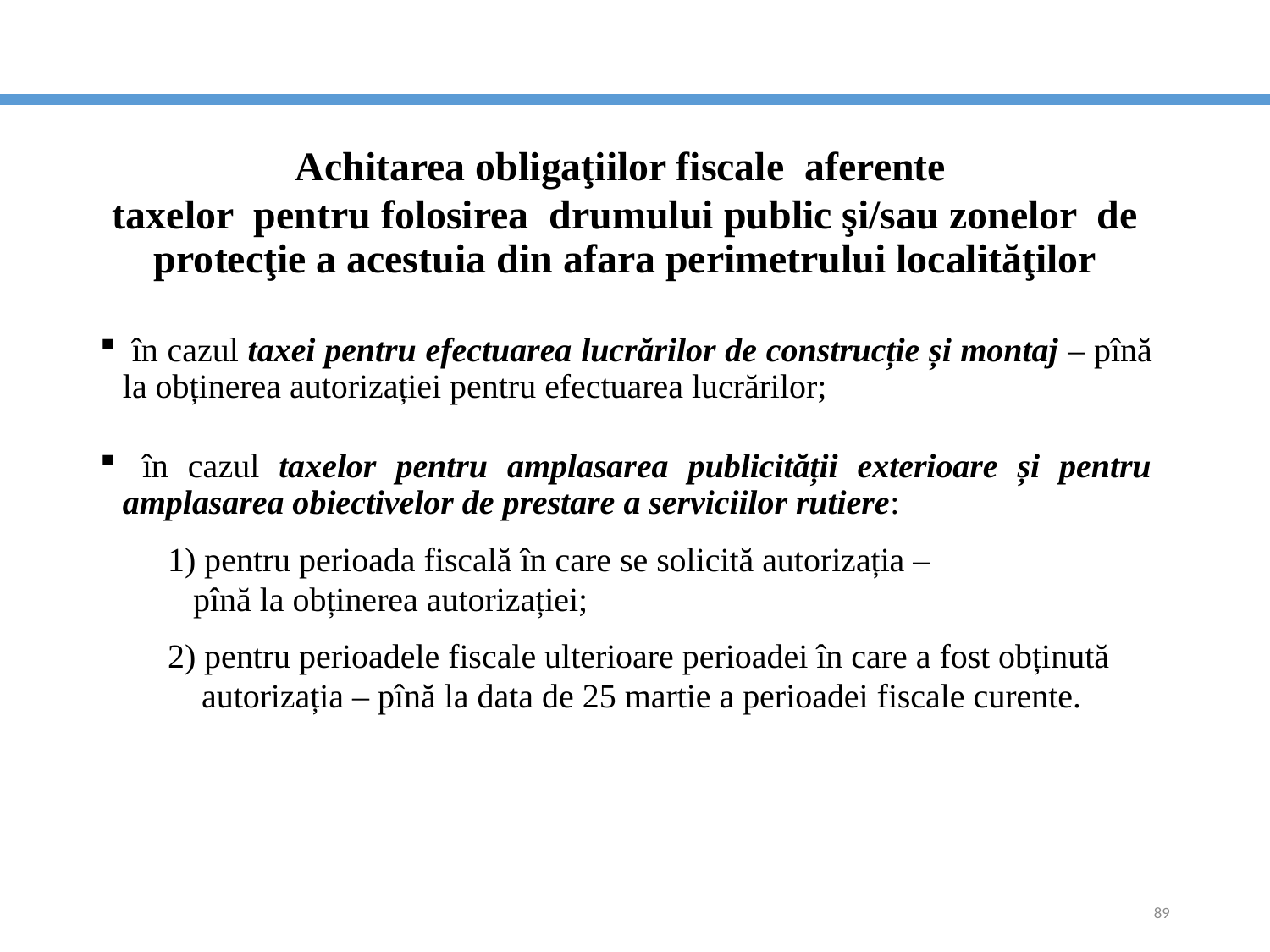

Achitarea obligaţiilor fiscale  aferente
taxelor  pentru folosirea  drumului public şi/sau zonelor  de protecţie a acestuia din afara perimetrului localităţilor

 în cazul taxei pentru efectuarea lucrărilor de construcție și montaj – pînă la obținerea autorizației pentru efectuarea lucrărilor;

 în cazul taxelor pentru amplasarea publicității exterioare și pentru amplasarea obiectivelor de prestare a serviciilor rutiere:

        1) pentru perioada fiscală în care se solicită autorizația –
           pînă la obținerea autorizației;

        2) pentru perioadele fiscale ulterioare perioadei în care a fost obținută
            autorizația – pînă la data de 25 martie a perioadei fiscale curente.

89